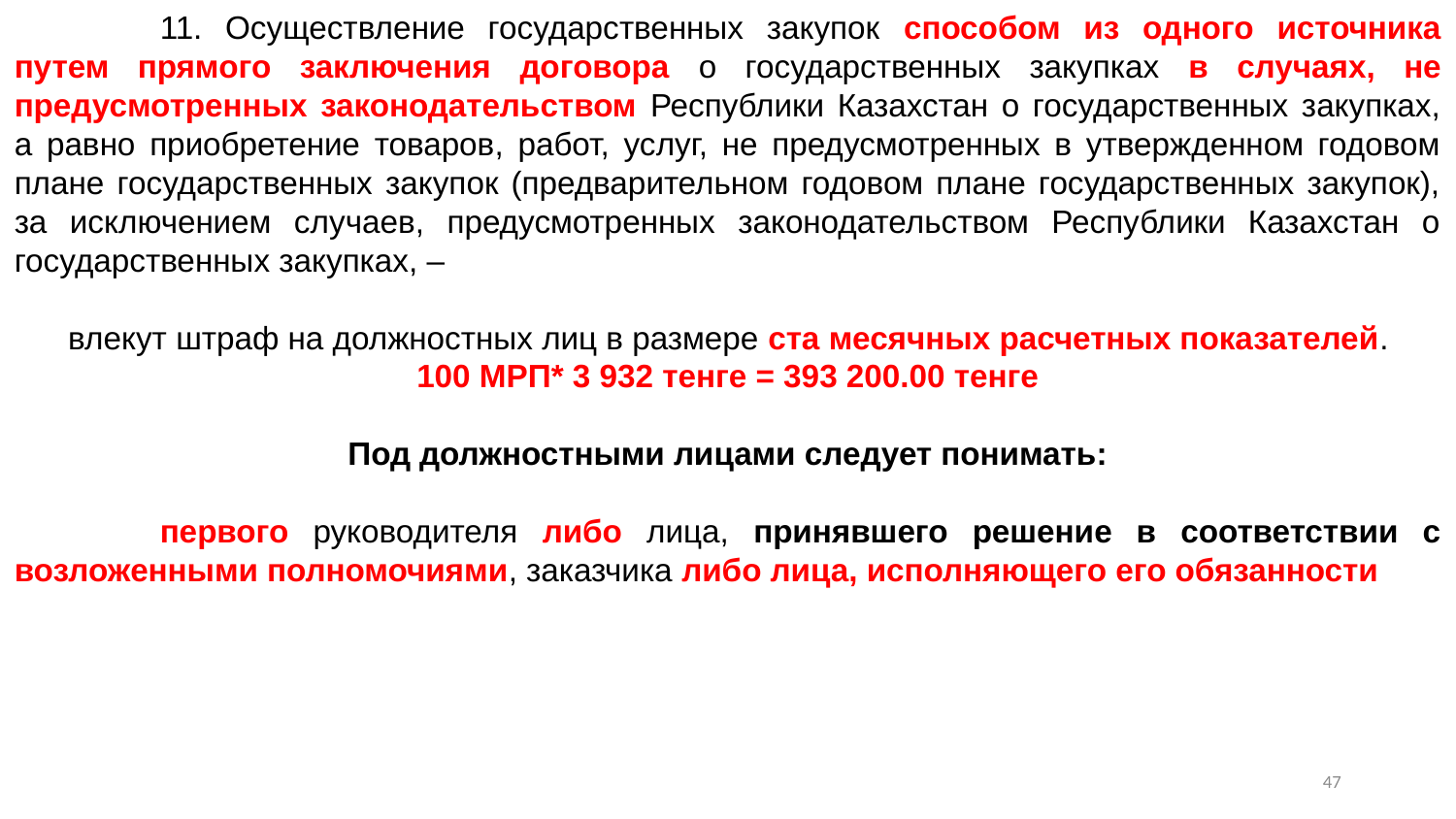

11. Осуществление государственных закупок способом из одного источника путем прямого заключения договора о государственных закупках в случаях, не предусмотренных законодательством Республики Казахстан о государственных закупках, а равно приобретение товаров, работ, услуг, не предусмотренных в утвержденном годовом плане государственных закупок (предварительном годовом плане государственных закупок), за исключением случаев, предусмотренных законодательством Республики Казахстан о государственных закупках, –

      влекут штраф на должностных лиц в размере ста месячных расчетных показателей.
100 МРП* 3 932 тенге = 393 200.00 тенге

Под должностными лицами следует понимать:

	первого руководителя либо лица, принявшего решение в соответствии с возложенными полномочиями, заказчика либо лица, исполняющего его обязанности

47